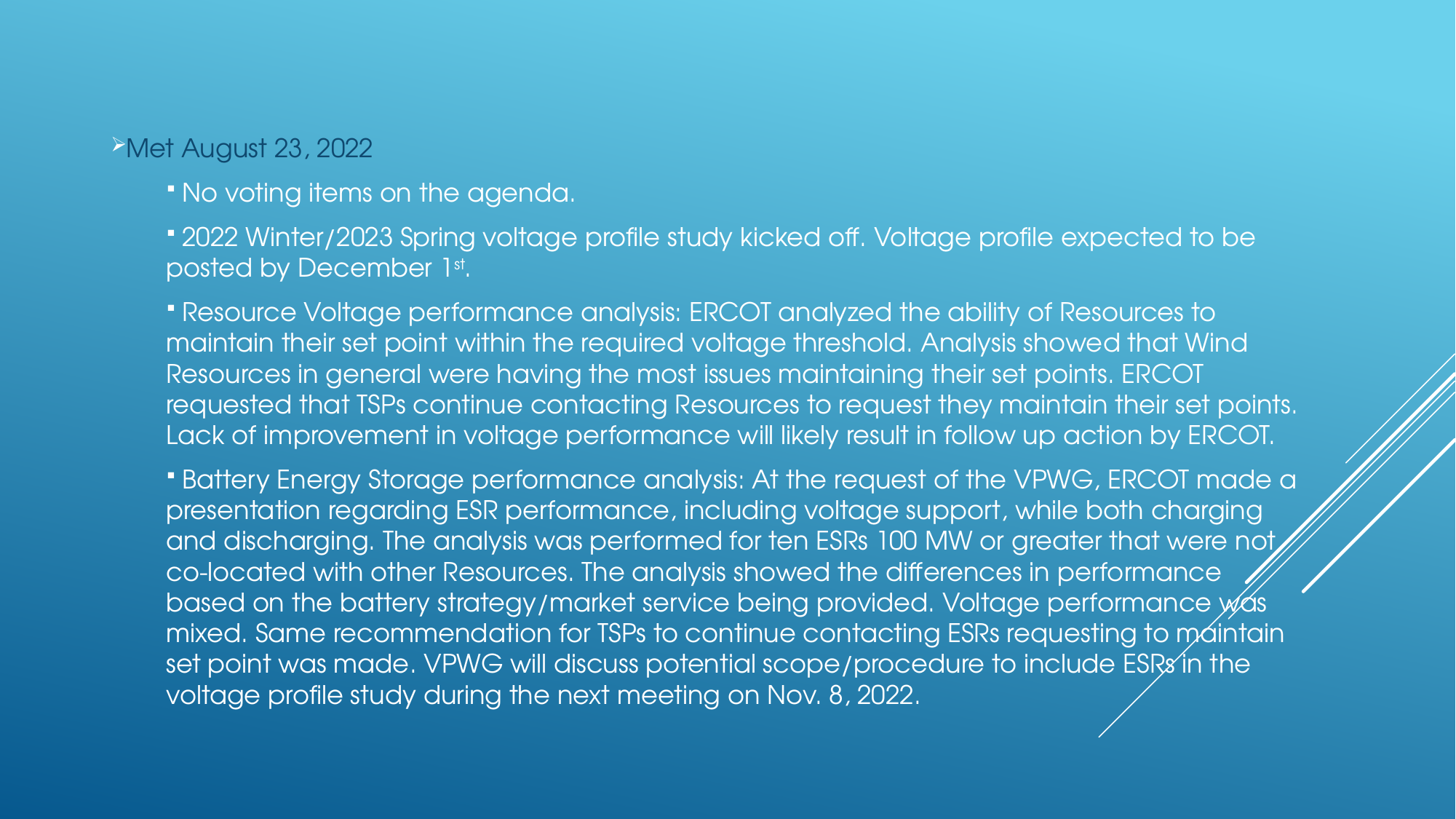

Met August 23, 2022
 No voting items on the agenda.
 2022 Winter/2023 Spring voltage profile study kicked off. Voltage profile expected to be posted by December 1st.
 Resource Voltage performance analysis: ERCOT analyzed the ability of Resources to maintain their set point within the required voltage threshold. Analysis showed that Wind Resources in general were having the most issues maintaining their set points. ERCOT requested that TSPs continue contacting Resources to request they maintain their set points. Lack of improvement in voltage performance will likely result in follow up action by ERCOT.
 Battery Energy Storage performance analysis: At the request of the VPWG, ERCOT made a presentation regarding ESR performance, including voltage support, while both charging and discharging. The analysis was performed for ten ESRs 100 MW or greater that were not co-located with other Resources. The analysis showed the differences in performance based on the battery strategy/market service being provided. Voltage performance was mixed. Same recommendation for TSPs to continue contacting ESRs requesting to maintain set point was made. VPWG will discuss potential scope/procedure to include ESRs in the voltage profile study during the next meeting on Nov. 8, 2022.